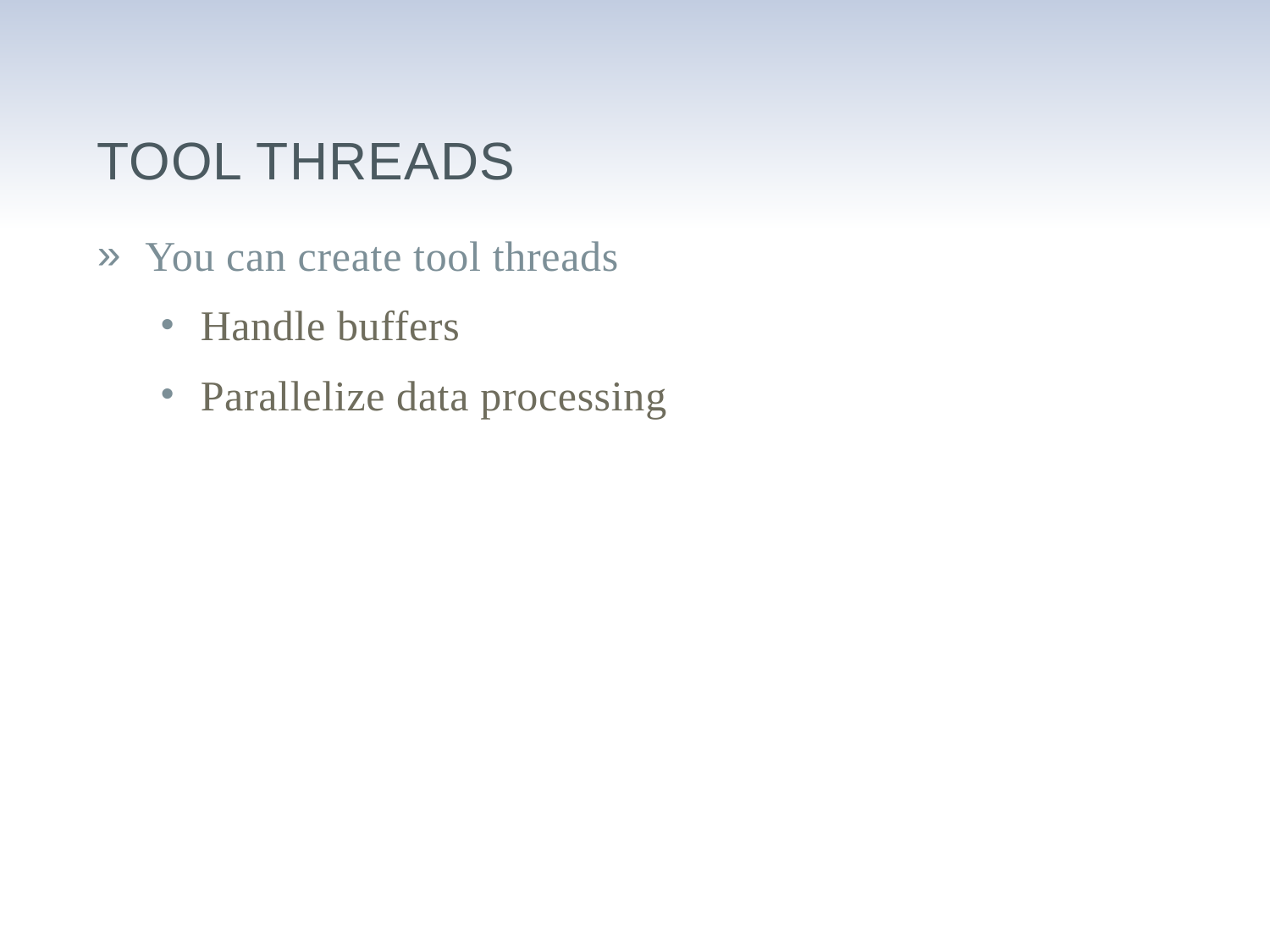

# Tool threads
You can create tool threads
Handle buffers
Parallelize data processing